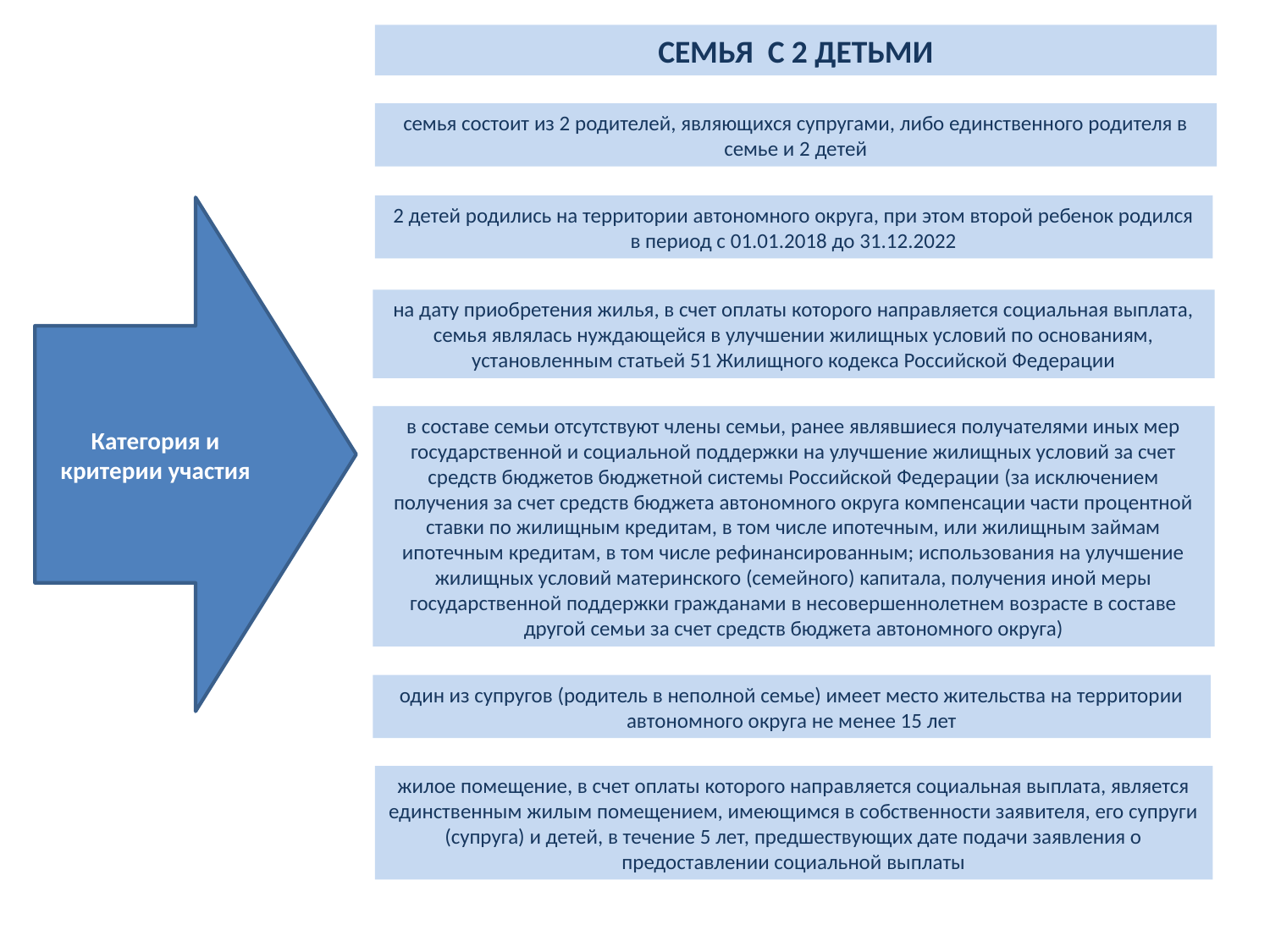

СЕМЬЯ  С 2 ДЕТЬМИ
семья состоит из 2 родителей, являющихся супругами, либо единственного родителя в семье и 2 детей
2 детей родились на территории автономного округа, при этом второй ребенок родился в период с 01.01.2018 до 31.12.2022
Категория и критерии участия
на дату приобретения жилья, в счет оплаты которого направляется социальная выплата, семья являлась нуждающейся в улучшении жилищных условий по основаниям, установленным статьей 51 Жилищного кодекса Российской Федерации
в составе семьи отсутствуют члены семьи, ранее являвшиеся получателями иных мер государственной и социальной поддержки на улучшение жилищных условий за счет средств бюджетов бюджетной системы Российской Федерации (за исключением получения за счет средств бюджета автономного округа компенсации части процентной ставки по жилищным кредитам, в том числе ипотечным, или жилищным займам ипотечным кредитам, в том числе рефинансированным; использования на улучшение жилищных условий материнского (семейного) капитала, получения иной меры государственной поддержки гражданами в несовершеннолетнем возрасте в составе другой семьи за счет средств бюджета автономного округа)
один из супругов (родитель в неполной семье) имеет место жительства на территории автономного округа не менее 15 лет
жилое помещение, в счет оплаты которого направляется социальная выплата, является единственным жилым помещением, имеющимся в собственности заявителя, его супруги (супруга) и детей, в течение 5 лет, предшествующих дате подачи заявления о предоставлении социальной выплаты